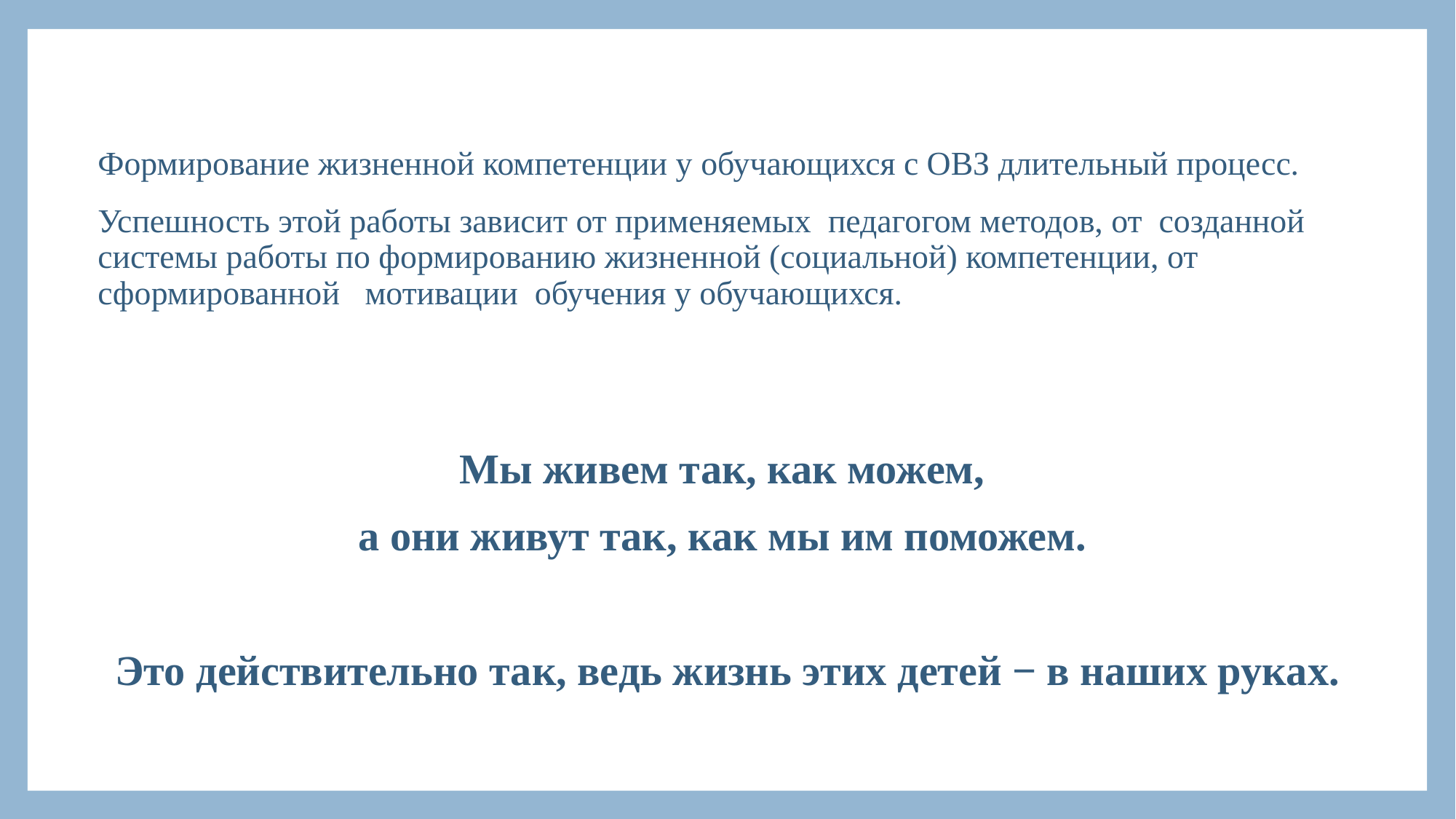

Формирование жизненной компетенции у обучающихся с ОВЗ длительный процесс.
Успешность этой работы зависит от применяемых  педагогом методов, от  созданной системы работы по формированию жизненной (социальной) компетенции, от сформированной   мотивации  обучения у обучающихся.

Мы живем так, как можем,
а они живут так, как мы им поможем.

Это действительно так, ведь жизнь этих детей − в наших руках.